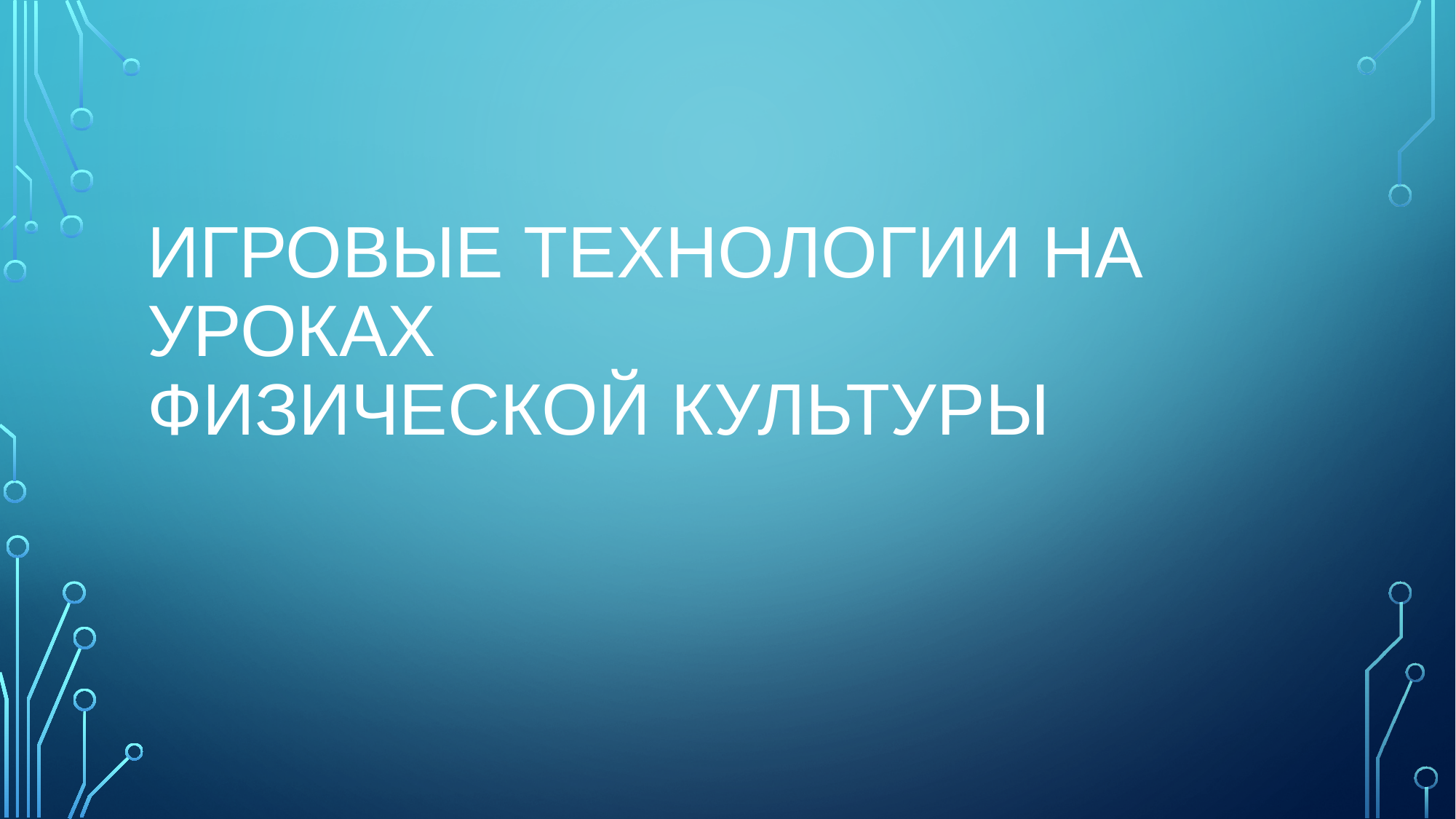

# Игровые технологии на уроках физической культуры